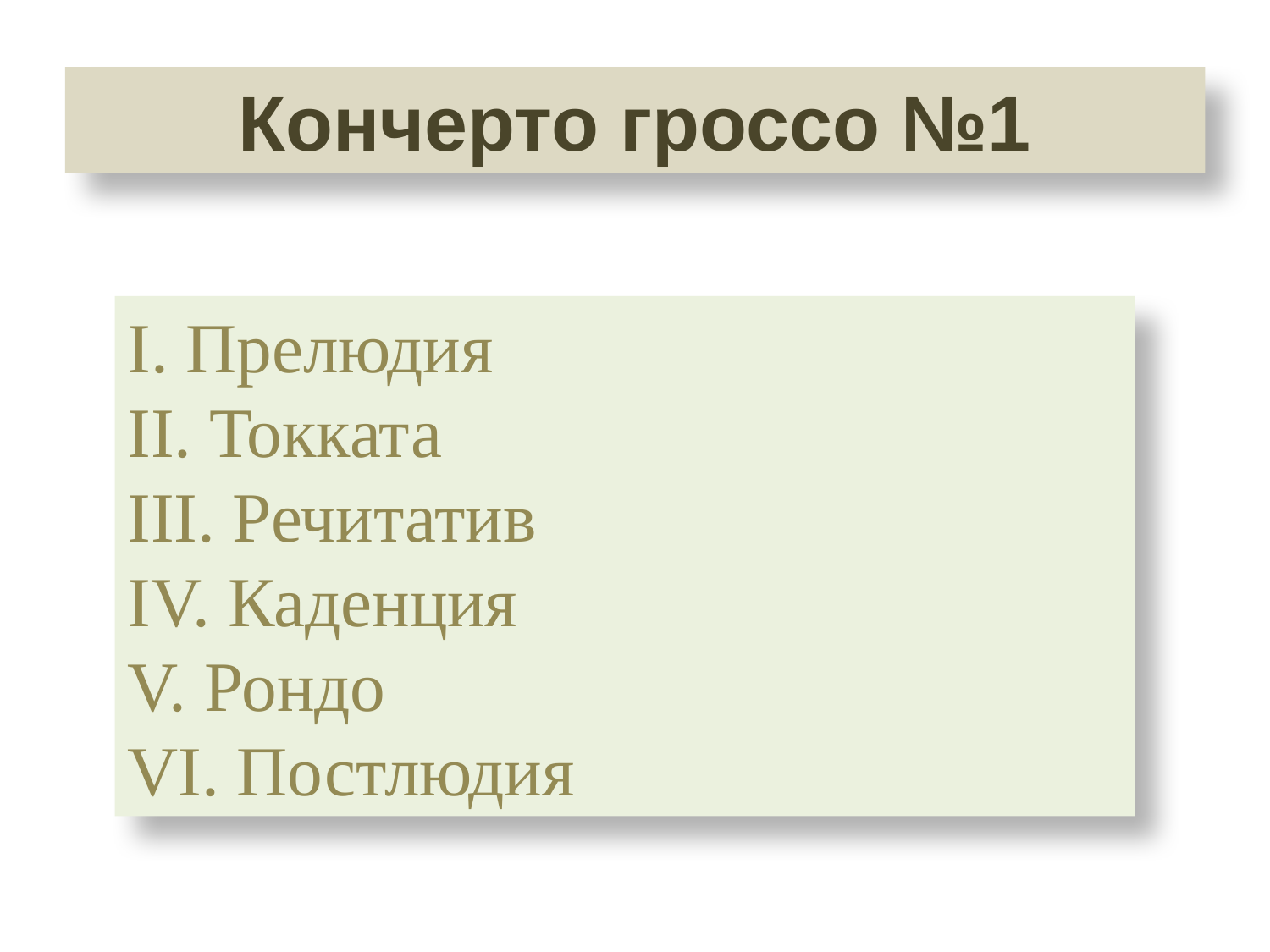

Кончерто гроссо №1
I. Прелюдия
II. Токката
III. Речитатив
IV. Каденция
V. Рондо
VI. Постлюдия